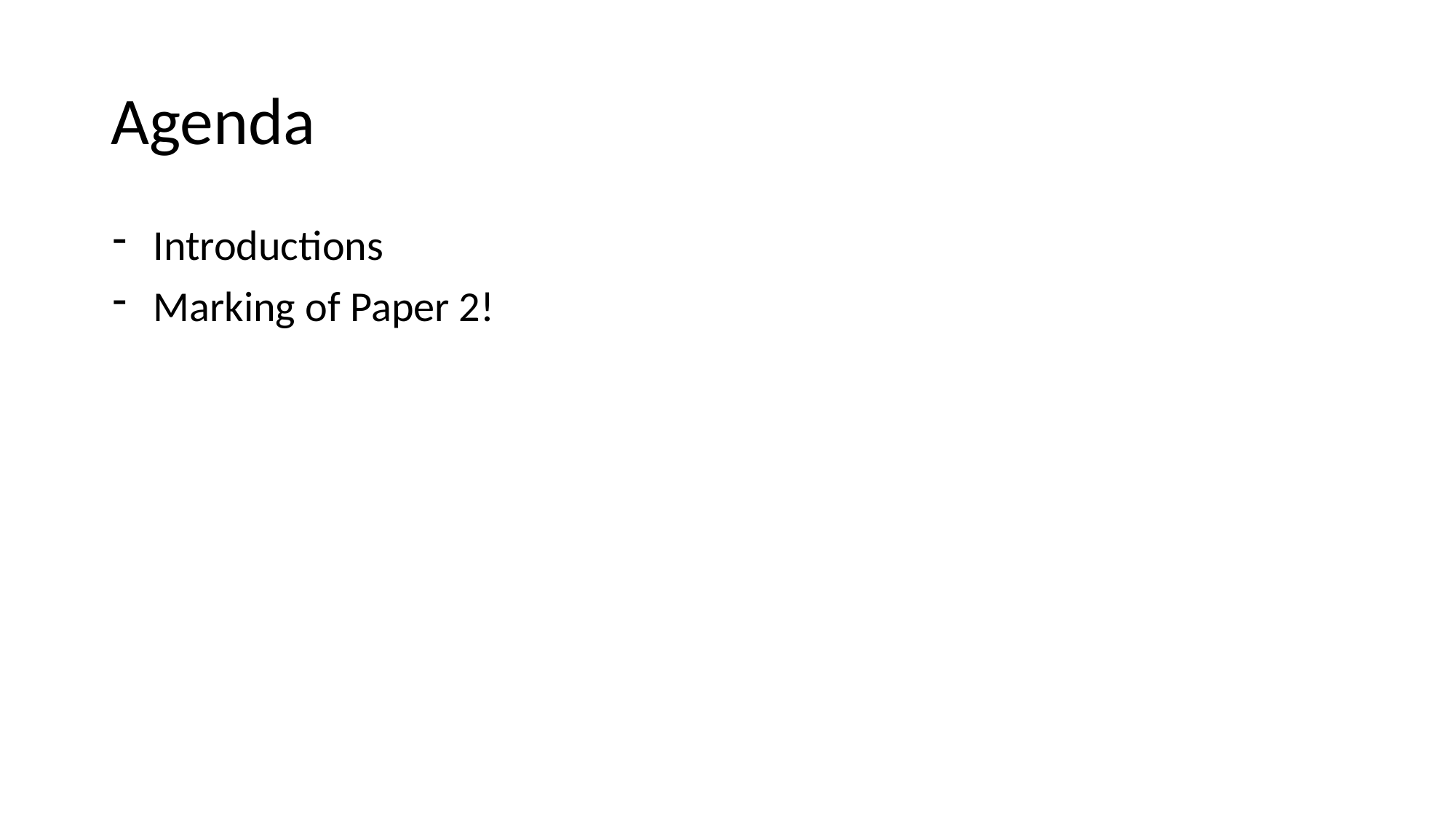

# Agenda
Introductions
Marking of Paper 2!